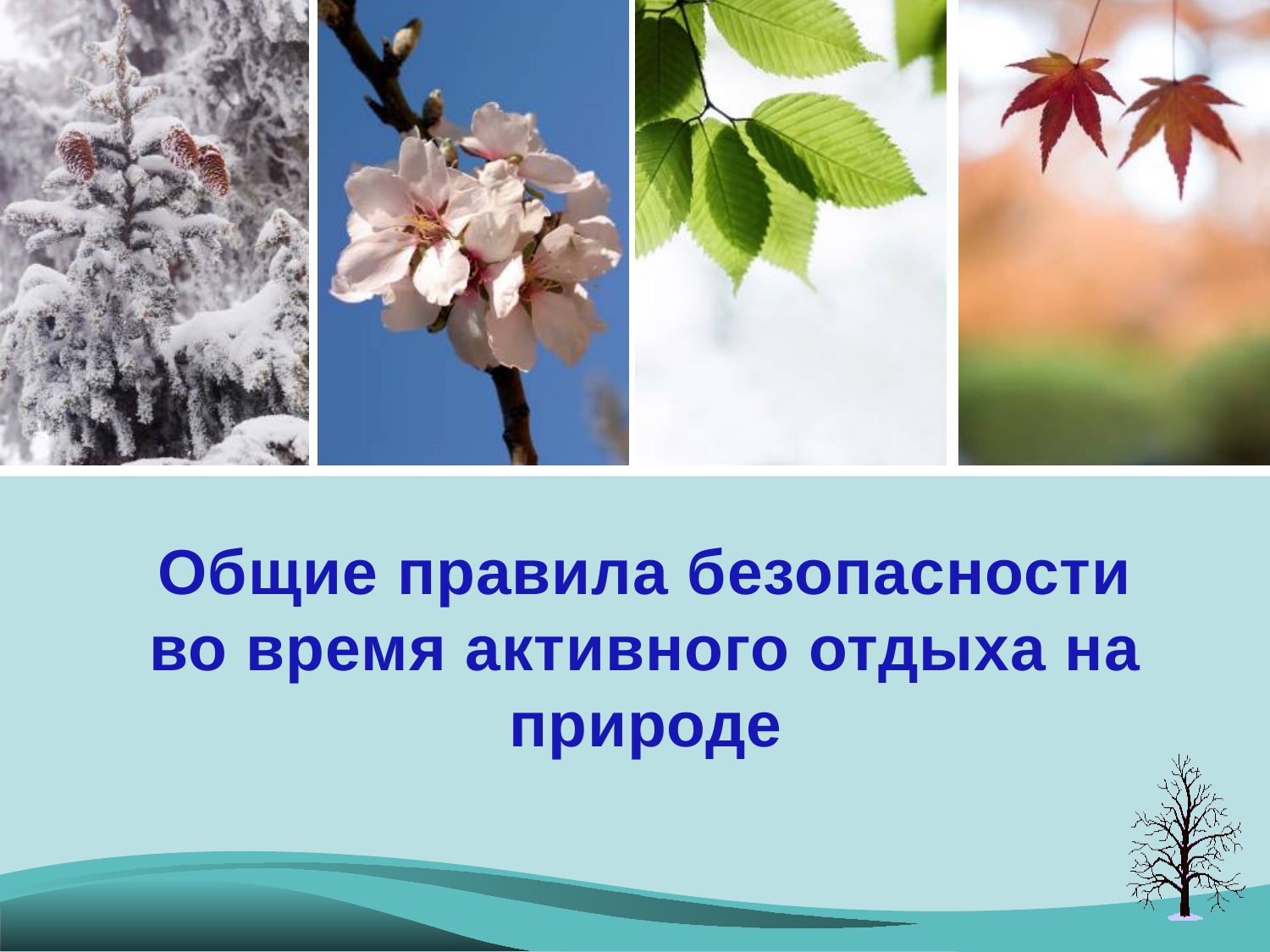

# Общие правила безопасности во время активного отдыха на природе